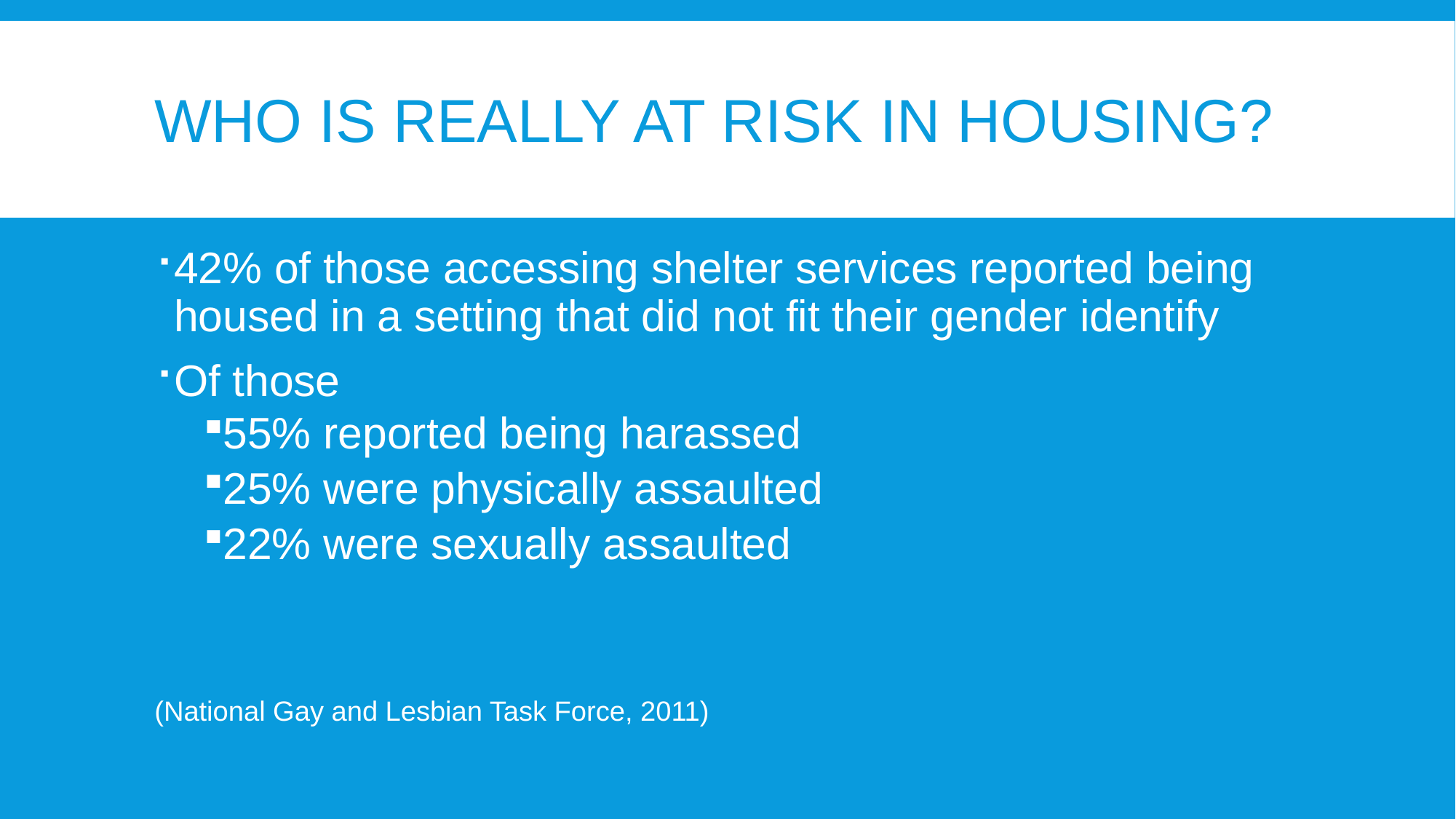

# Who is really at risk in housing?
42% of those accessing shelter services reported being housed in a setting that did not fit their gender identify
Of those
55% reported being harassed
25% were physically assaulted
22% were sexually assaulted

(National Gay and Lesbian Task Force, 2011)